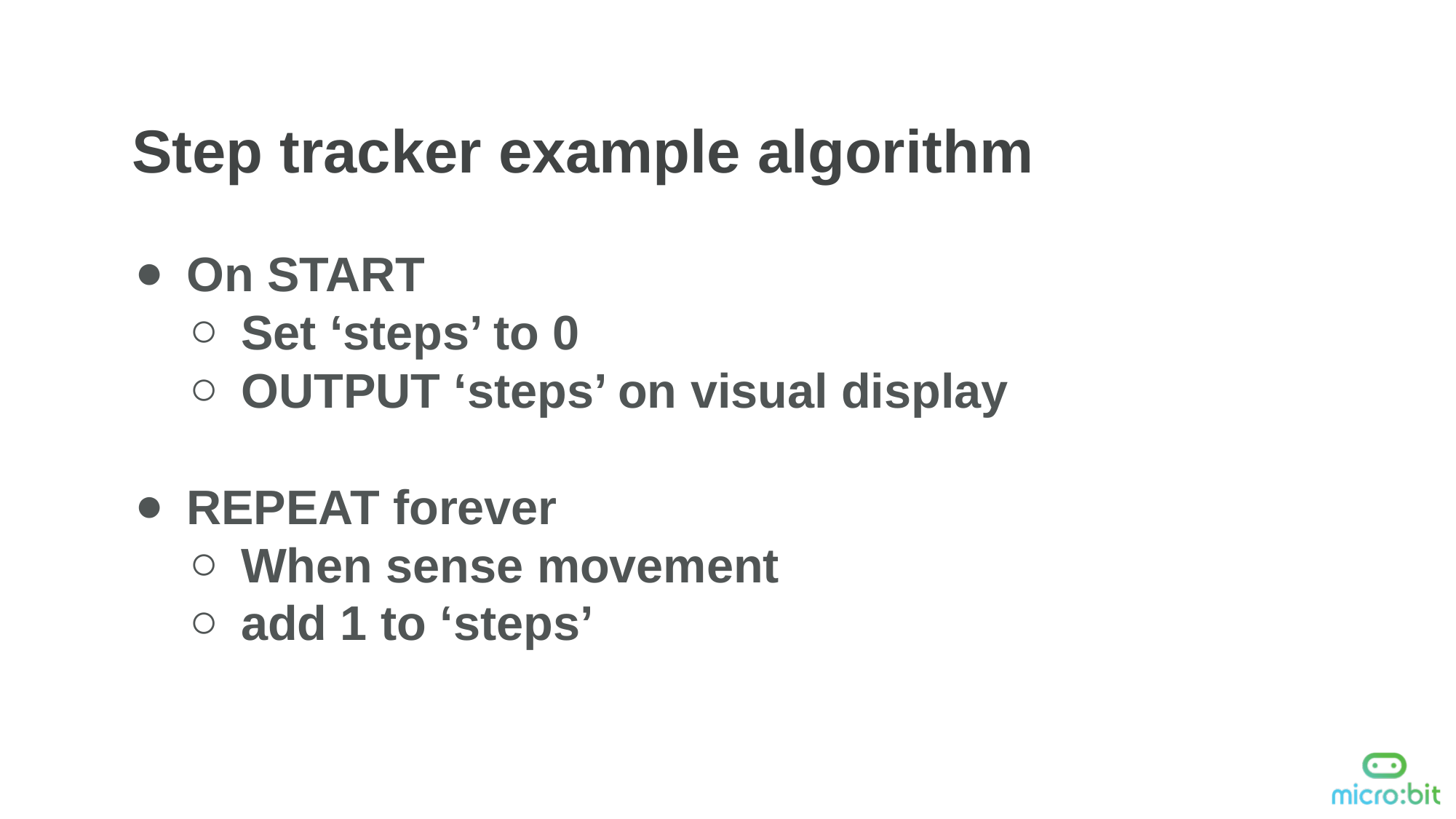

Step tracker example algorithm

On START
Set ‘steps’ to 0
OUTPUT ‘steps’ on visual display

REPEAT forever
When sense movement
add 1 to ‘steps’